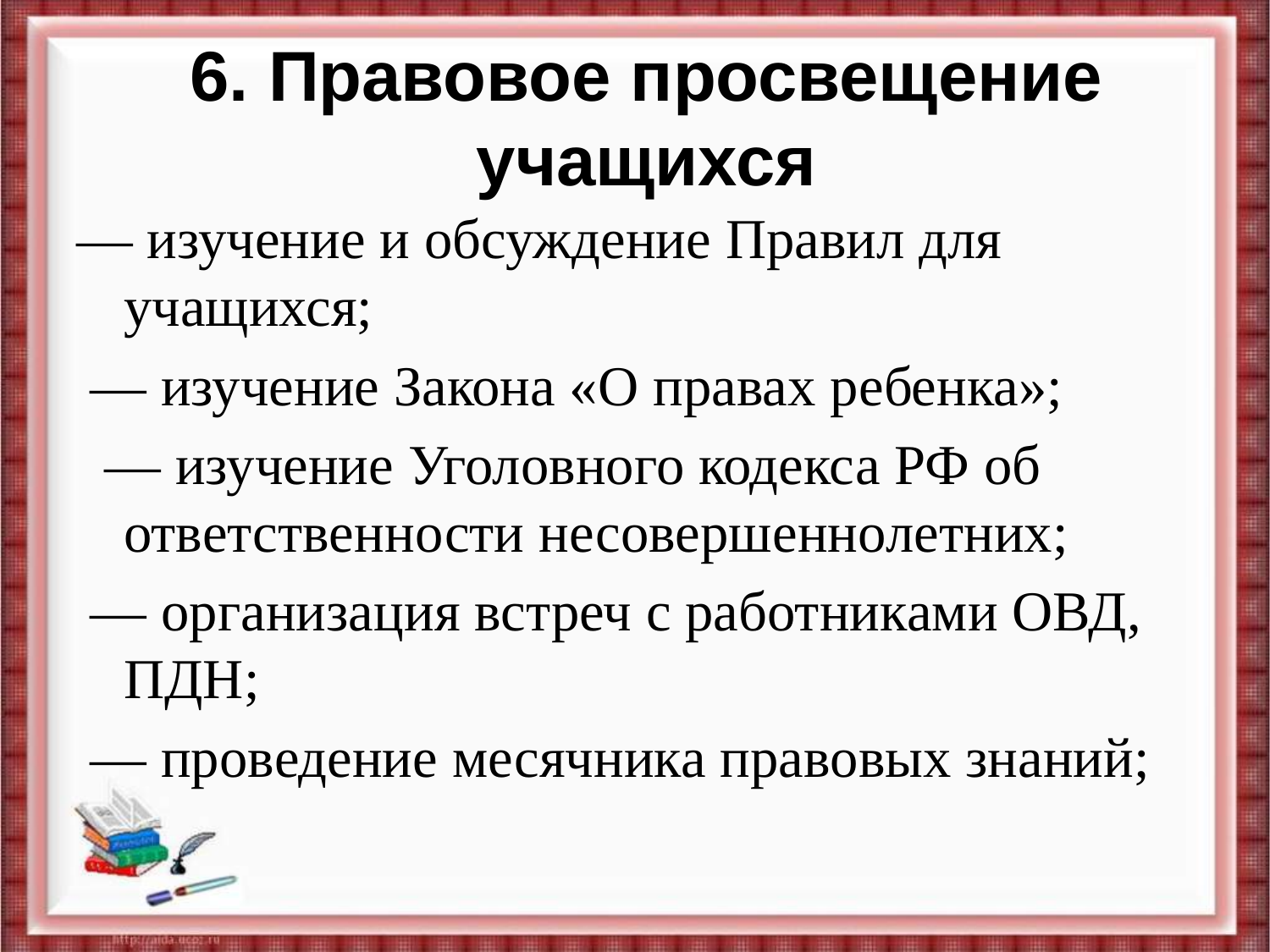

# 6. Правовое просвещение учащихся
— изучение и обсуждение Правил для учащихся;
 — изучение Закона «О правах ребенка»;
  — изучение Уголовного кодекса РФ об ответственности несовершеннолетних;
 — организация встреч с работниками ОВД, ПДН;
 — проведение месячника правовых знаний;